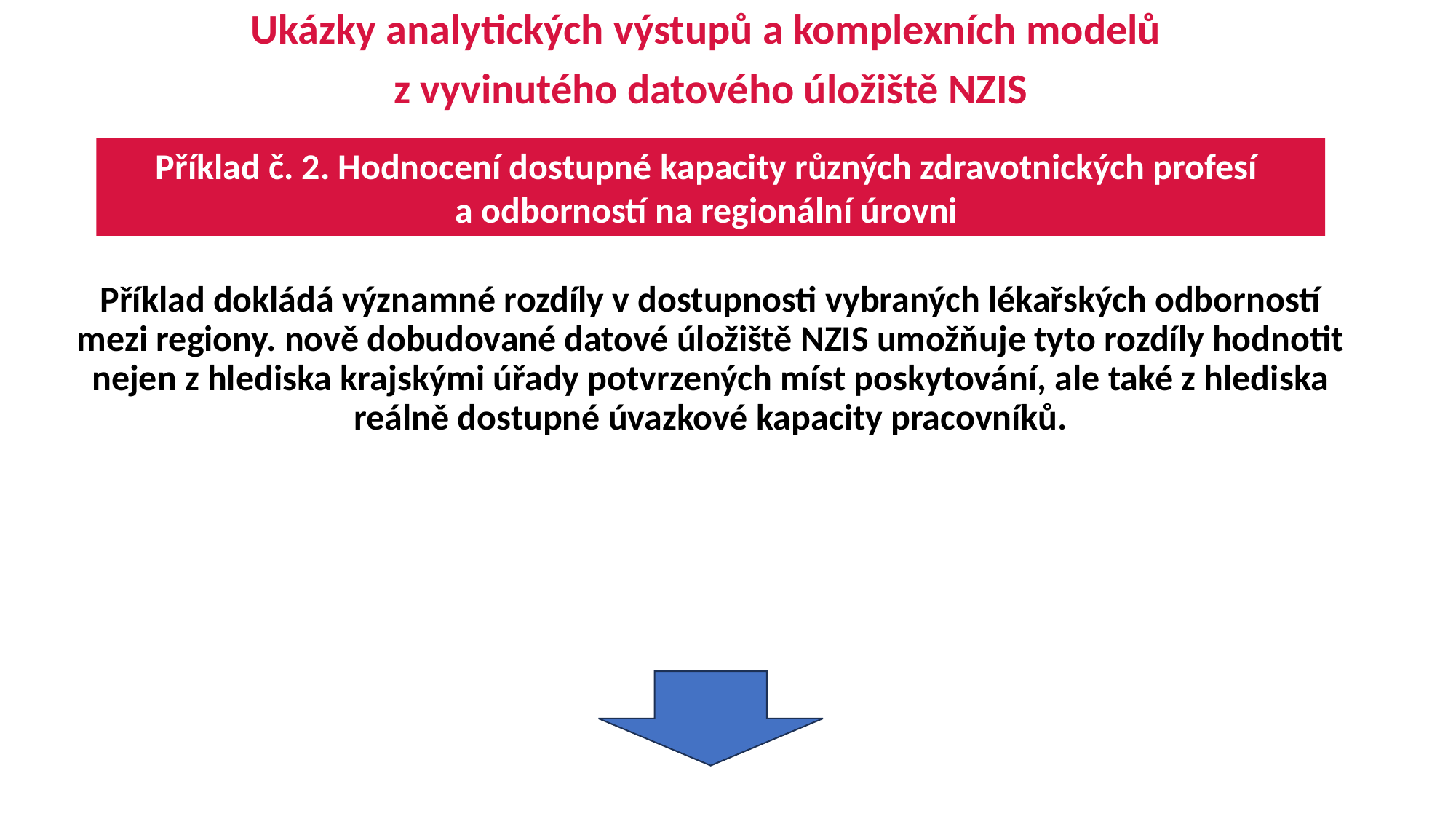

Ukázky analytických výstupů a komplexních modelů
z vyvinutého datového úložiště NZIS
Příklad č. 2. Hodnocení dostupné kapacity různých zdravotnických profesí
a odborností na regionální úrovni
Příklad dokládá významné rozdíly v dostupnosti vybraných lékařských odborností mezi regiony. nově dobudované datové úložiště NZIS umožňuje tyto rozdíly hodnotit nejen z hlediska krajskými úřady potvrzených míst poskytování, ale také z hlediska reálně dostupné úvazkové kapacity pracovníků.